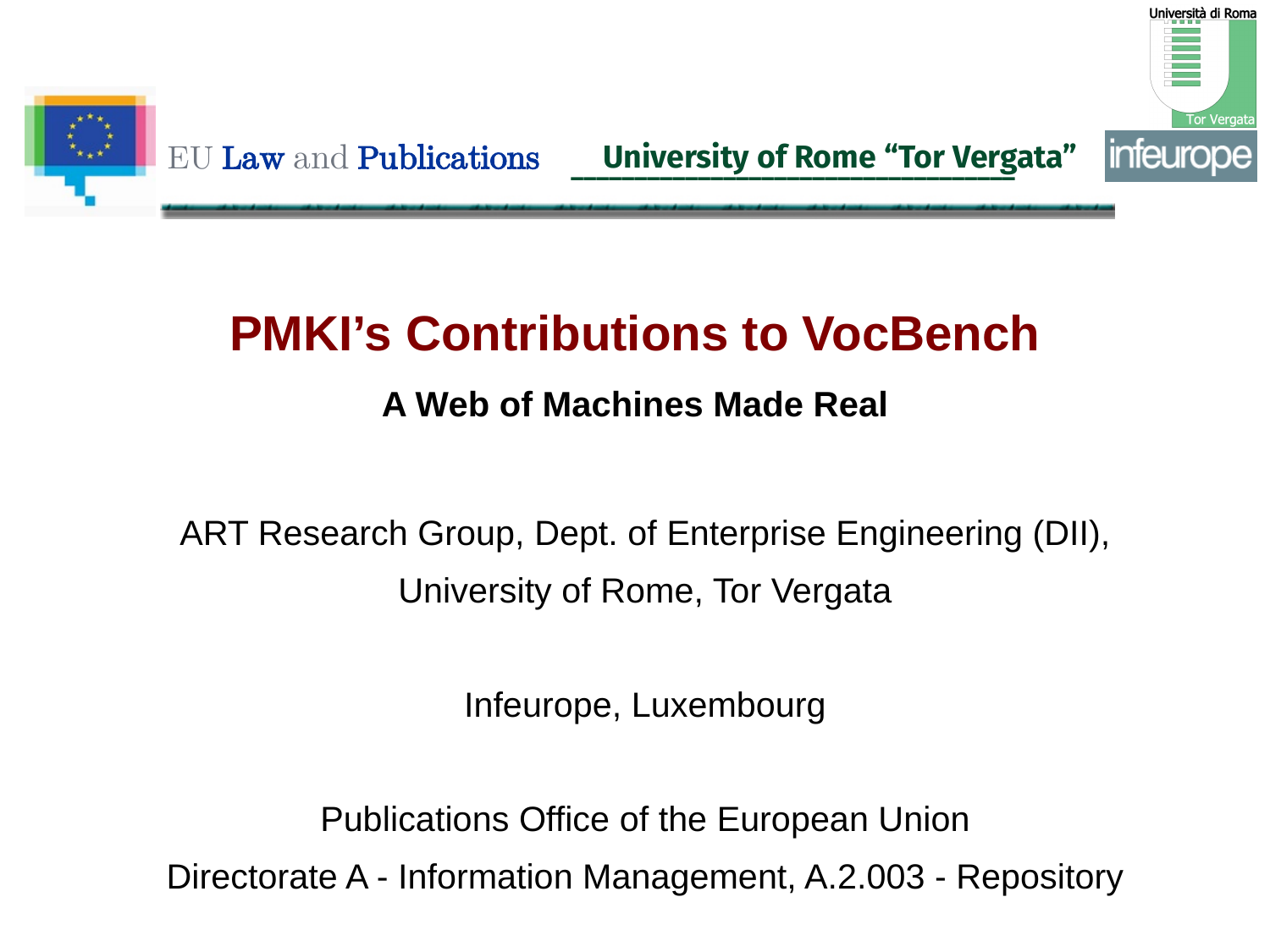

# PMKI’s Contributions to VocBench A Web of Machines Made Real
ART Research Group, Dept. of Enterprise Engineering (DII),
University of Rome, Tor Vergata

Infeurope, Luxembourg

Publications Office of the European Union
Directorate A - Information Management, A.2.003 - Repository